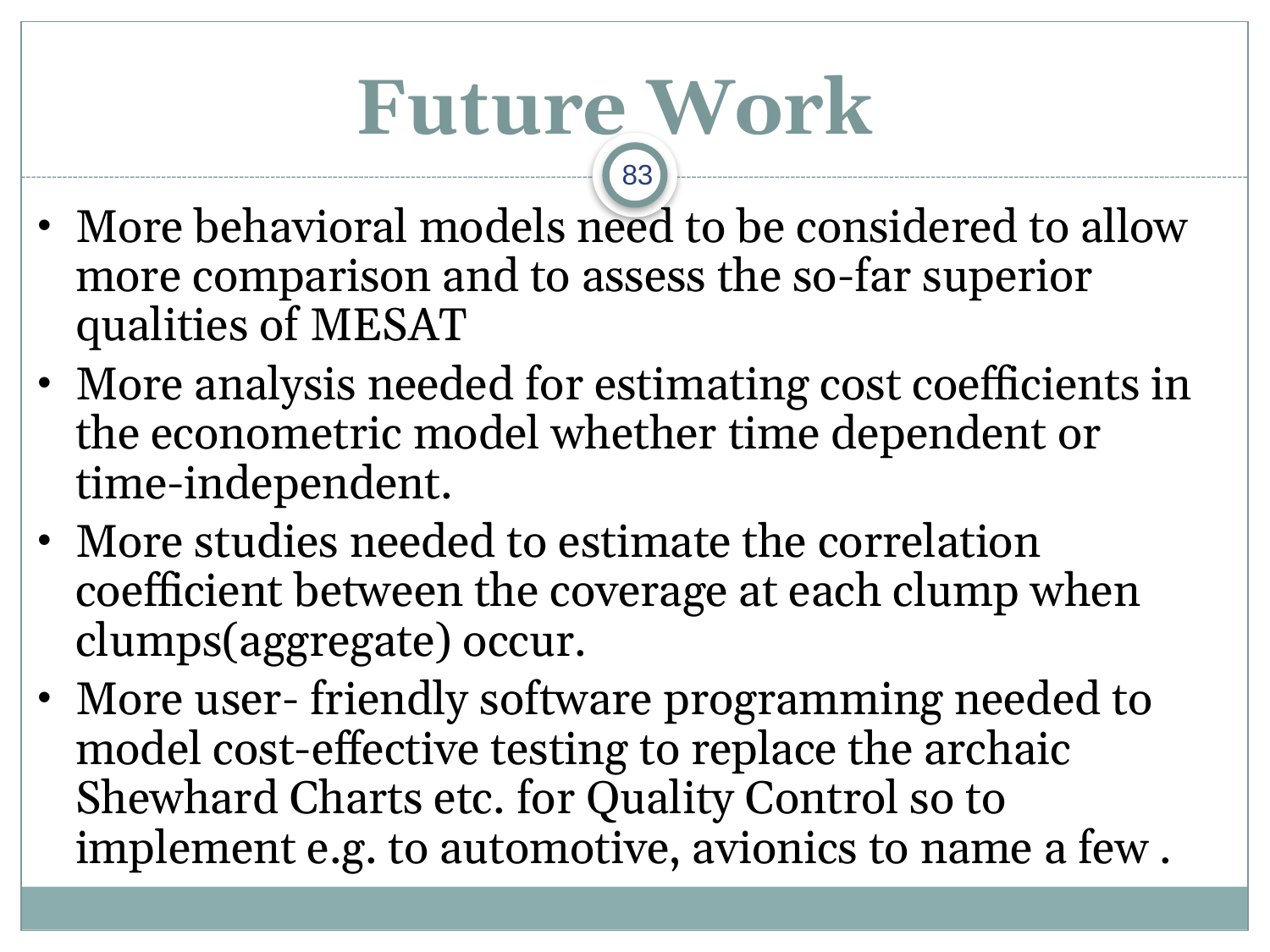

# Future Work
83
More behavioral models need to be considered to allow more comparison and to assess the so-far superior qualities of MESAT
More analysis needed for estimating cost coefficients in  the econometric model whether time dependent or time-independent.
More studies needed to estimate the correlation coefficient between the coverage at each clump when clumps(aggregate) occur.
More user- friendly software programming needed to model cost-effective testing to replace the archaic Shewhard Charts etc. for Quality Control so to implement e.g. to automotive, avionics to name a few .